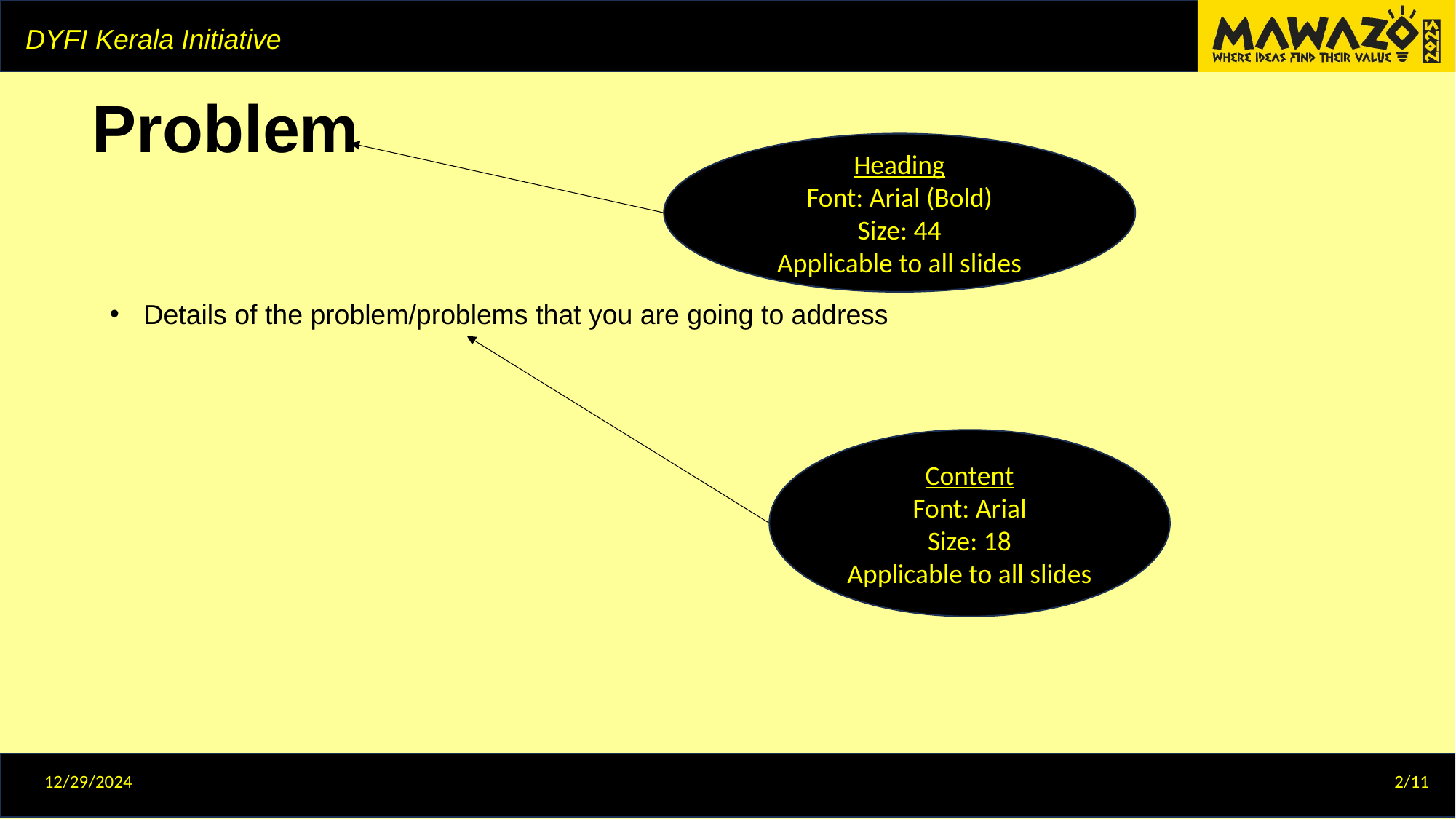

# Problem
Heading
Font: Arial (Bold)
Size: 44
Applicable to all slides
Details of the problem/problems that you are going to address
Content
Font: Arial
Size: 18
Applicable to all slides
12/29/2024
2/11